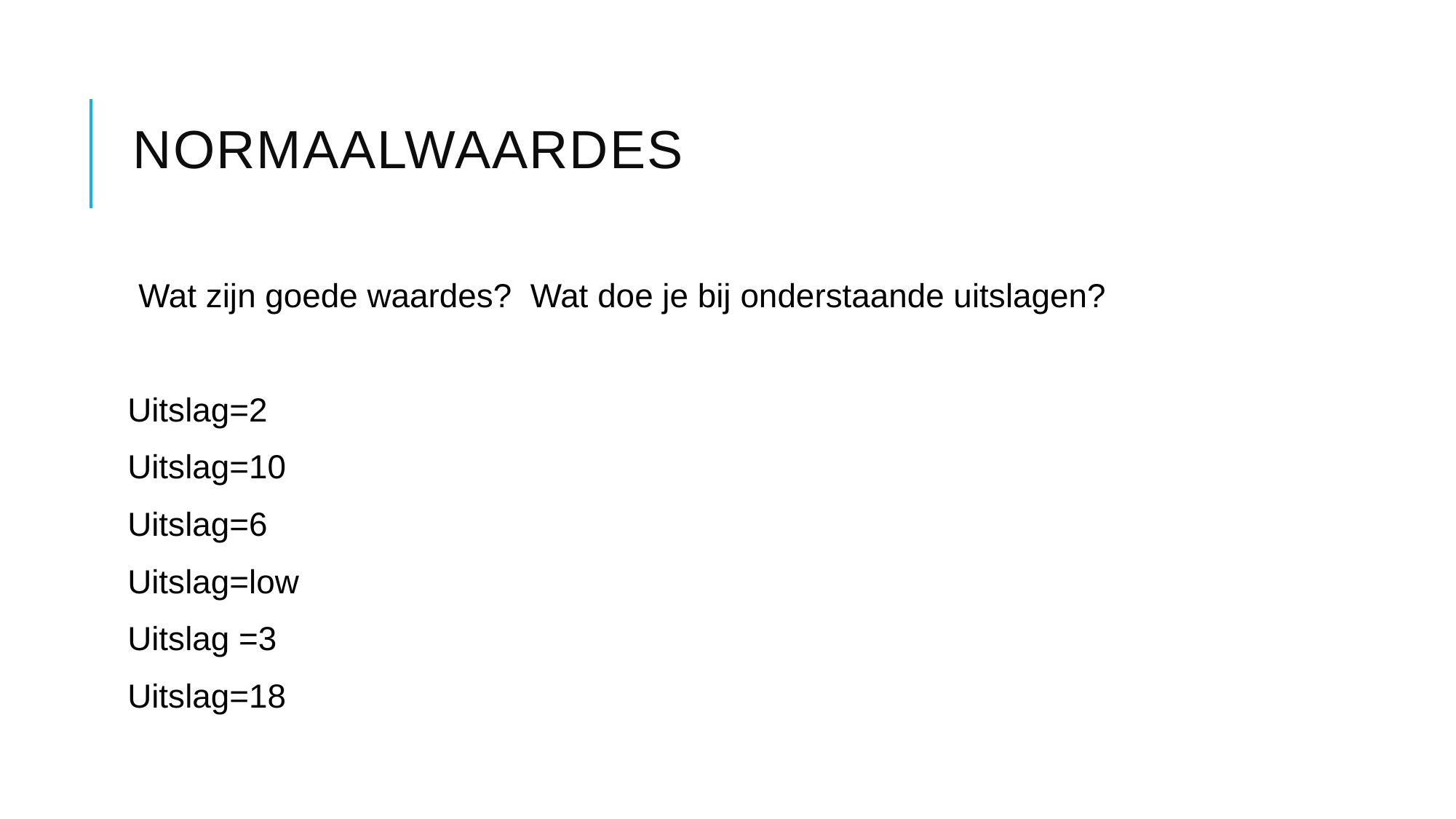

# Normaalwaardes
Wat zijn goede waardes?  Wat doe je bij onderstaande uitslagen?

Uitslag=2
Uitslag=10
Uitslag=6
Uitslag=low
Uitslag =3
Uitslag=18